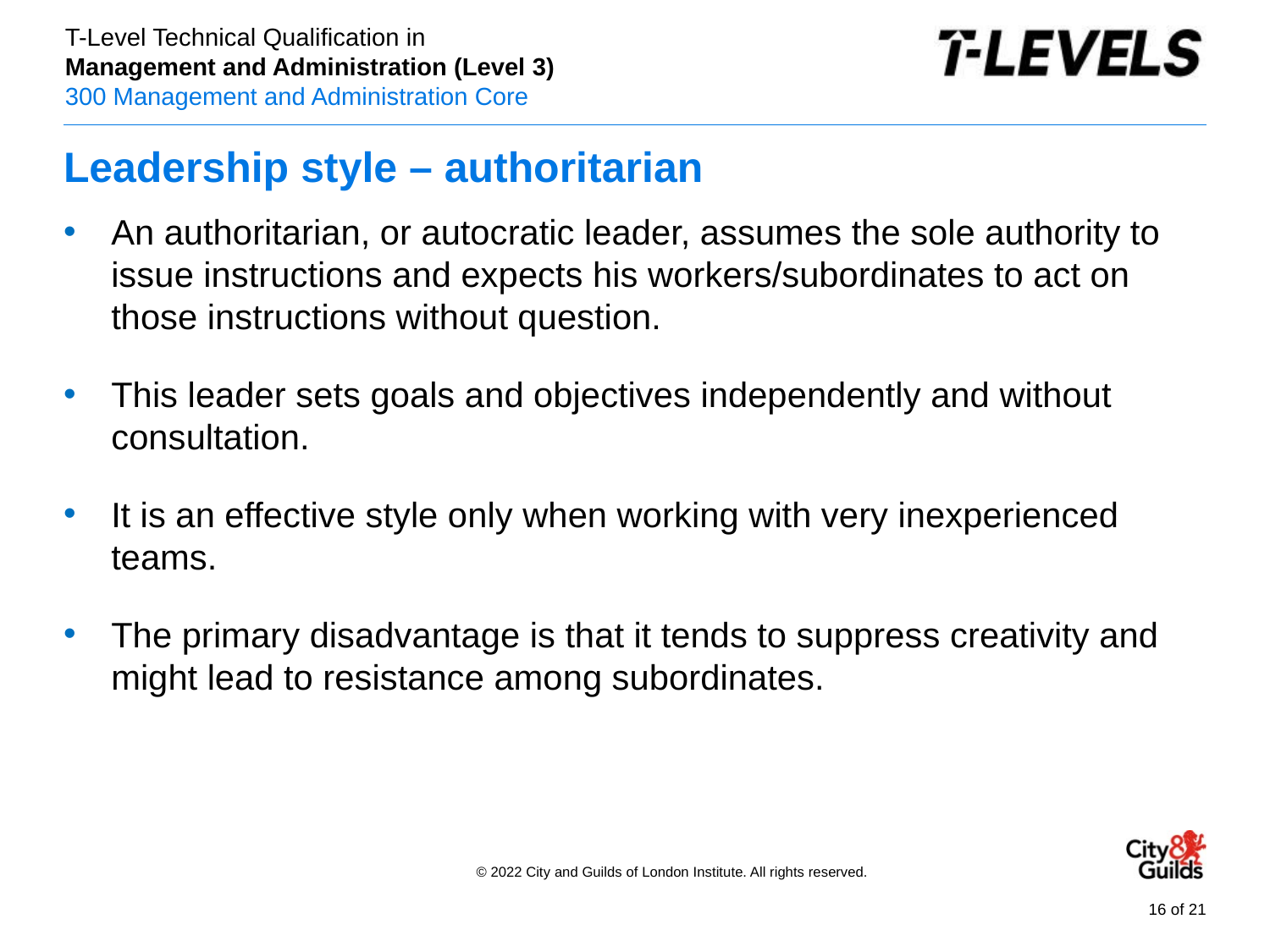

# Leadership style – authoritarian
An authoritarian, or autocratic leader, assumes the sole authority to issue instructions and expects his workers/subordinates to act on those instructions without question.
This leader sets goals and objectives independently and without consultation.
It is an effective style only when working with very inexperienced teams.
The primary disadvantage is that it tends to suppress creativity and might lead to resistance among subordinates.